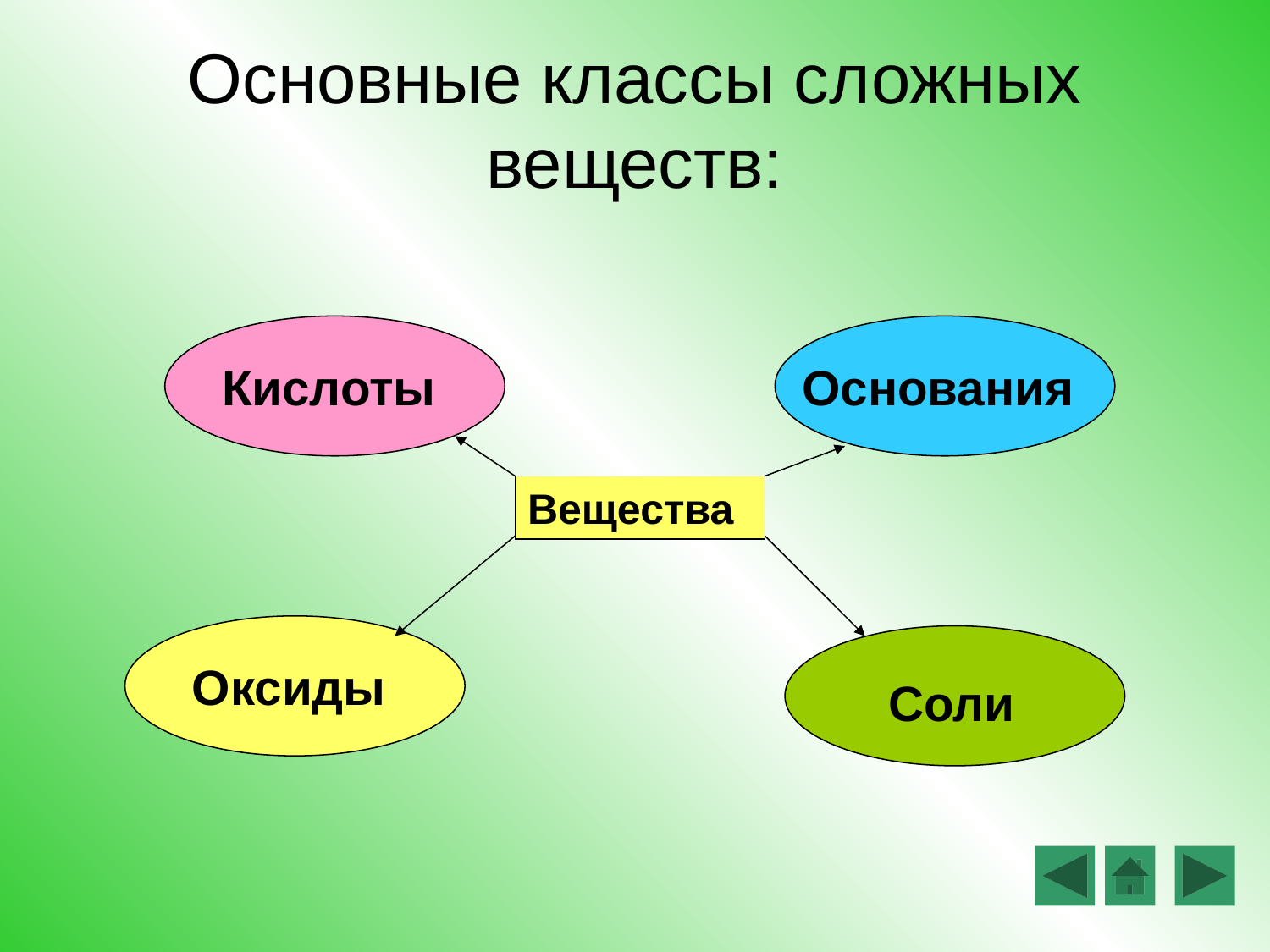

# Основные классы сложных веществ:
Кислоты
Основания

Вещества

Оксиды

Соли